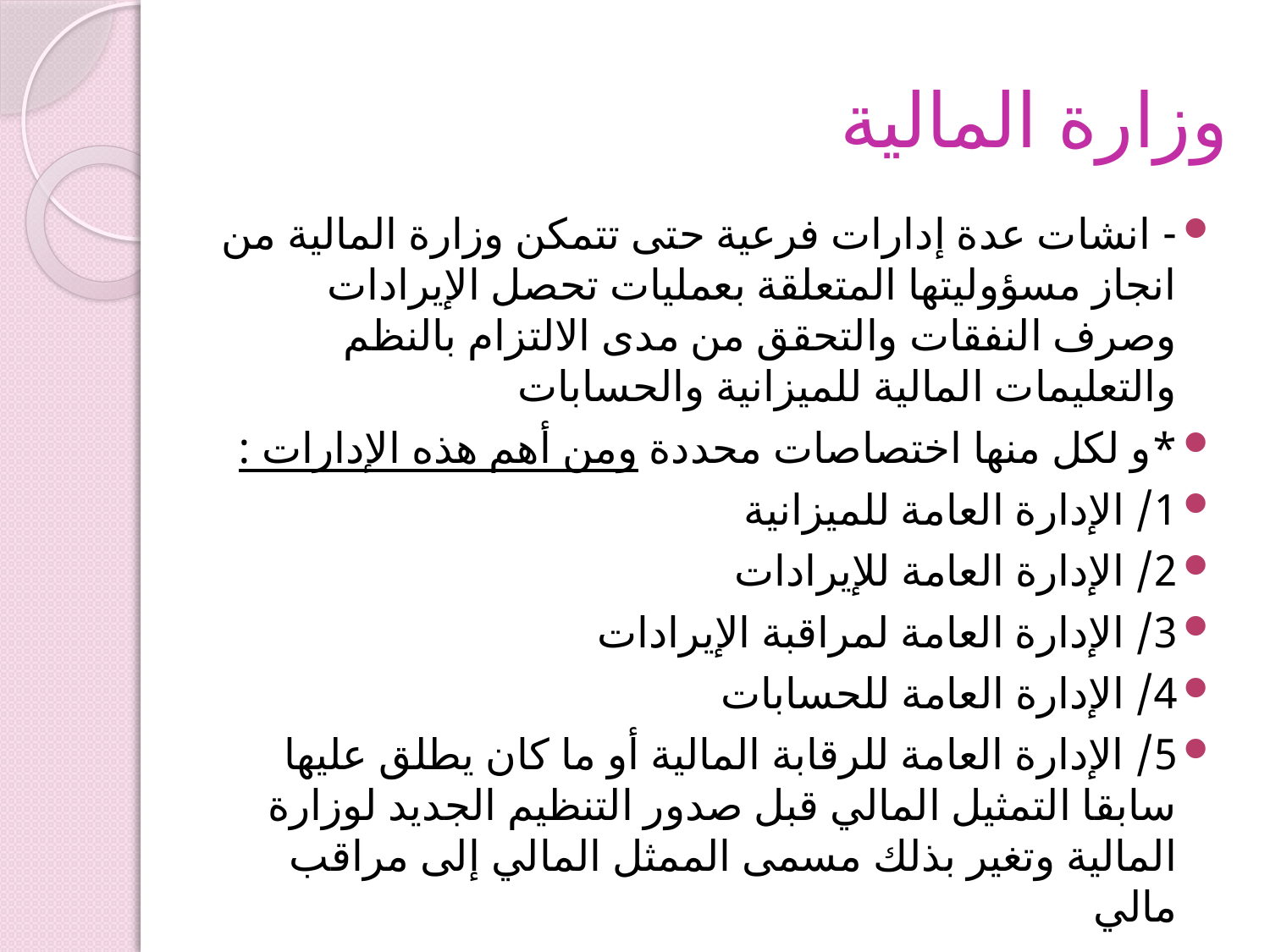

# وزارة المالية
- انشات عدة إدارات فرعية حتى تتمكن وزارة المالية من انجاز مسؤوليتها المتعلقة بعمليات تحصل الإيرادات وصرف النفقات والتحقق من مدى الالتزام بالنظم والتعليمات المالية للميزانية والحسابات
*و لكل منها اختصاصات محددة ومن أهم هذه الإدارات :
1/ الإدارة العامة للميزانية
2/ الإدارة العامة للإيرادات
3/ الإدارة العامة لمراقبة الإيرادات
4/ الإدارة العامة للحسابات
5/ الإدارة العامة للرقابة المالية أو ما كان يطلق عليها سابقا التمثيل المالي قبل صدور التنظيم الجديد لوزارة المالية وتغير بذلك مسمى الممثل المالي إلى مراقب مالي